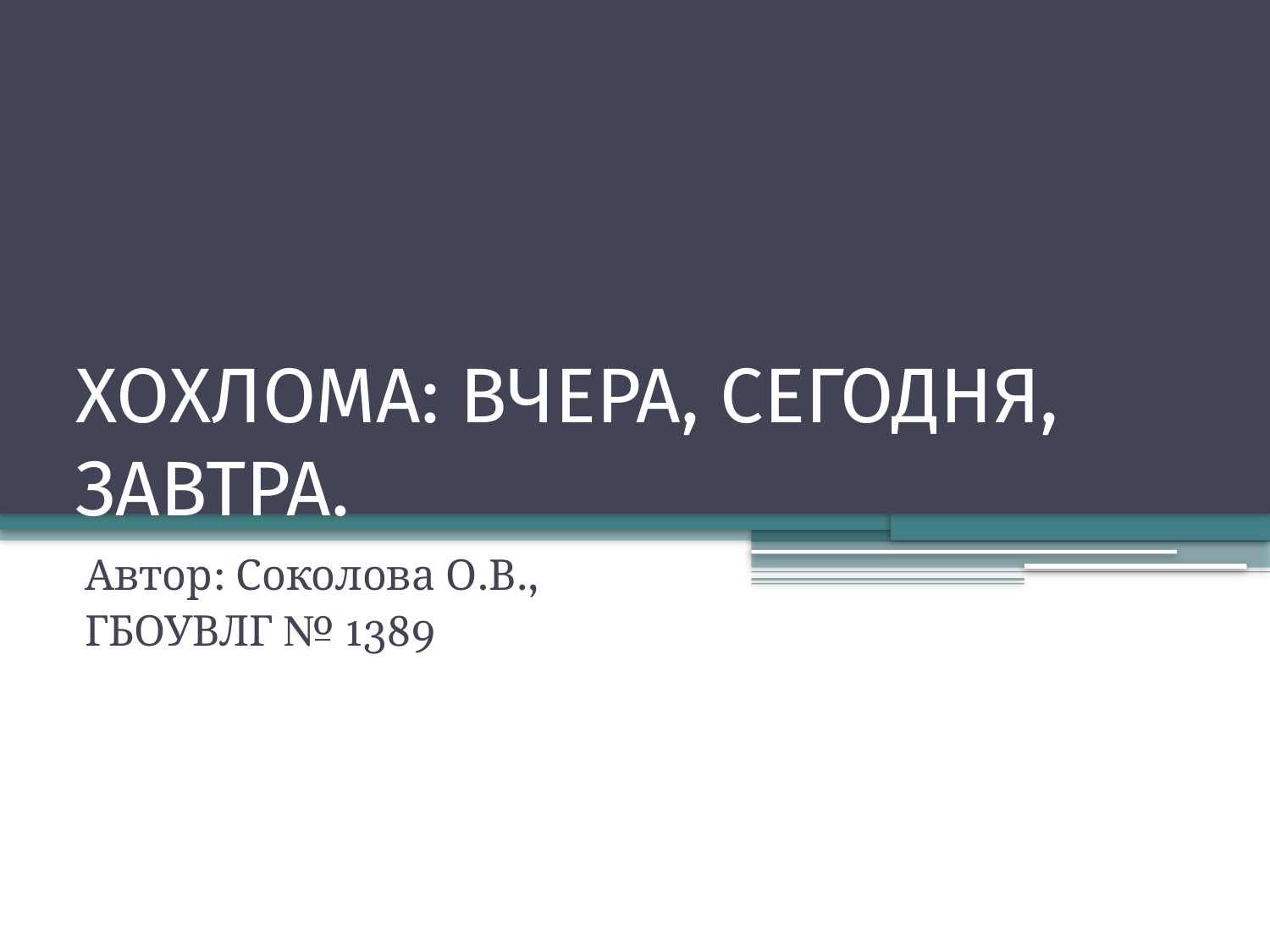

# ХОХЛОМА: ВЧЕРА, СЕГОДНЯ, ЗАВТРА.
Автор: Соколова О.В.,
ГБОУВЛГ № 1389